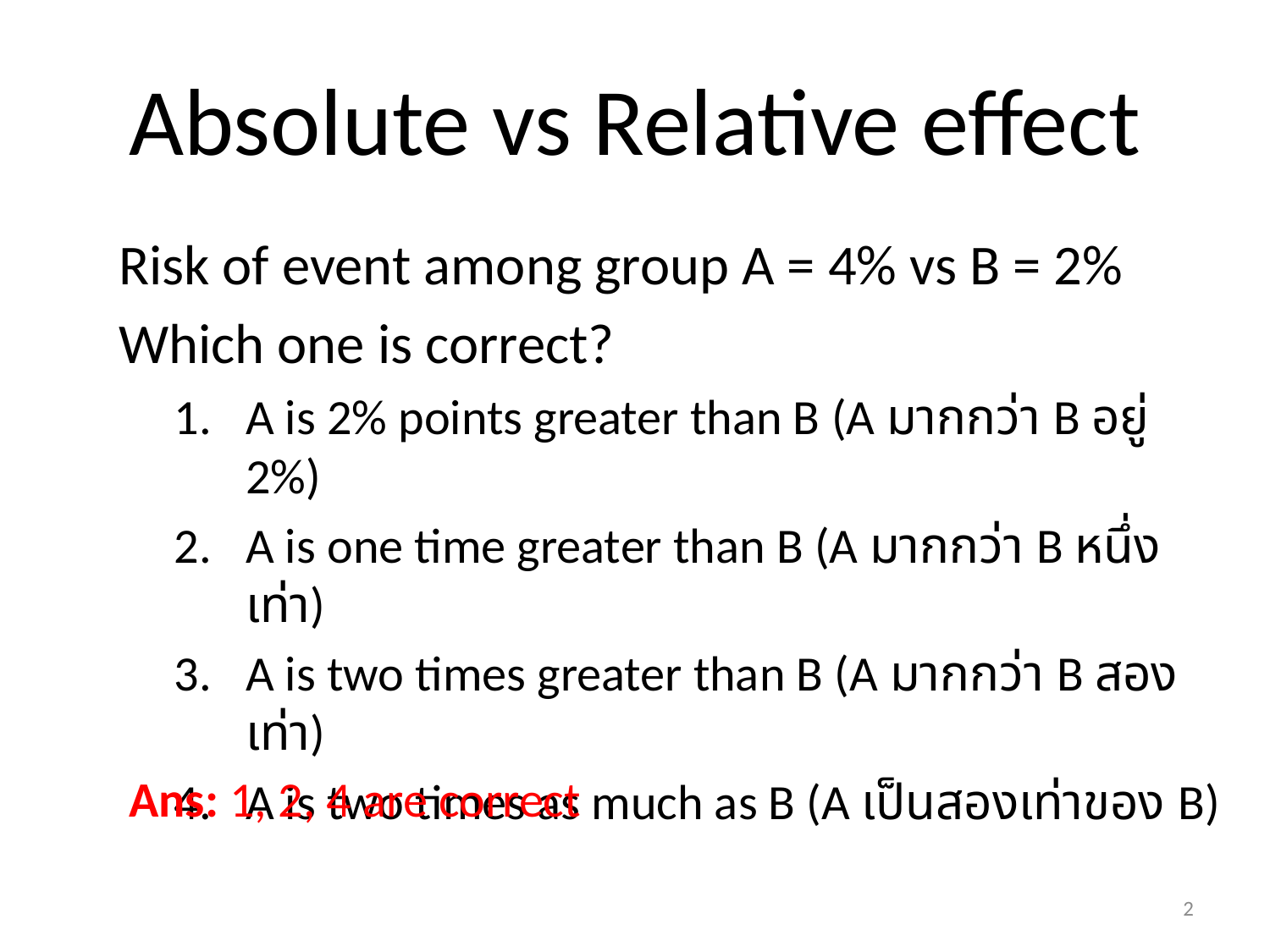

# Absolute vs Relative effect
Risk of event among group A = 4% vs B = 2%
Which one is correct?
A is 2% points greater than B (A มากกว่า B อยู่ 2%)
A is one time greater than B (A มากกว่า B หนึ่งเท่า)
A is two times greater than B (A มากกว่า B สองเท่า)
A is two times as much as B (A เป็นสองเท่าของ B)
Ans: 1, 2, 4 are correct
2